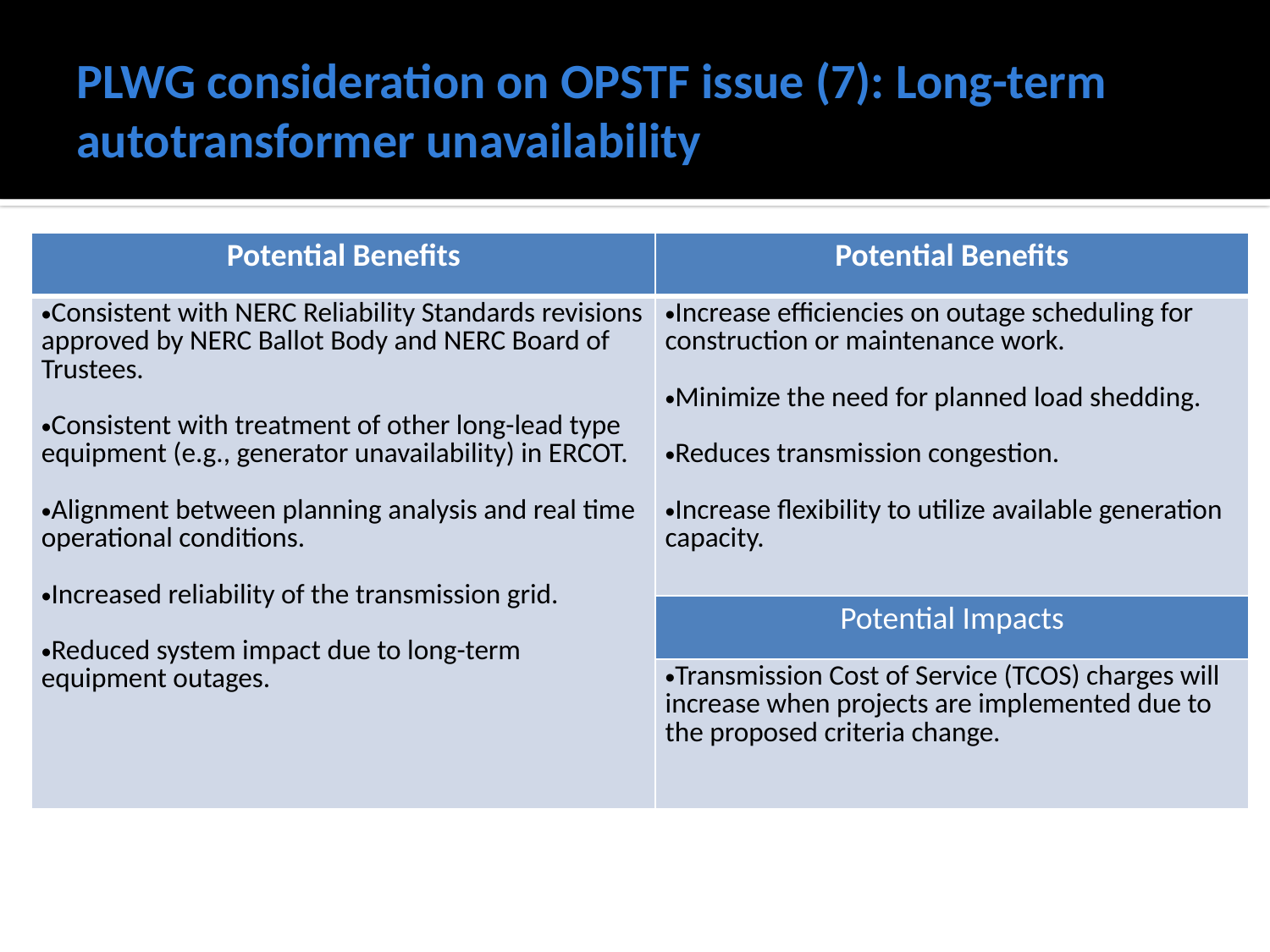

# PLWG consideration on OPSTF issue (7): Long-term autotransformer unavailability
| Potential Benefits | Potential Benefits |
| --- | --- |
| Consistent with NERC Reliability Standards revisions approved by NERC Ballot Body and NERC Board of Trustees. Consistent with treatment of other long-lead type equipment (e.g., generator unavailability) in ERCOT. Alignment between planning analysis and real time operational conditions. Increased reliability of the transmission grid. Reduced system impact due to long-term equipment outages. | Increase efficiencies on outage scheduling for construction or maintenance work. Minimize the need for planned load shedding. Reduces transmission congestion. Increase flexibility to utilize available generation capacity. |
|  | Potential Impacts |
|  | Transmission Cost of Service (TCOS) charges will increase when projects are implemented due to the proposed criteria change. |